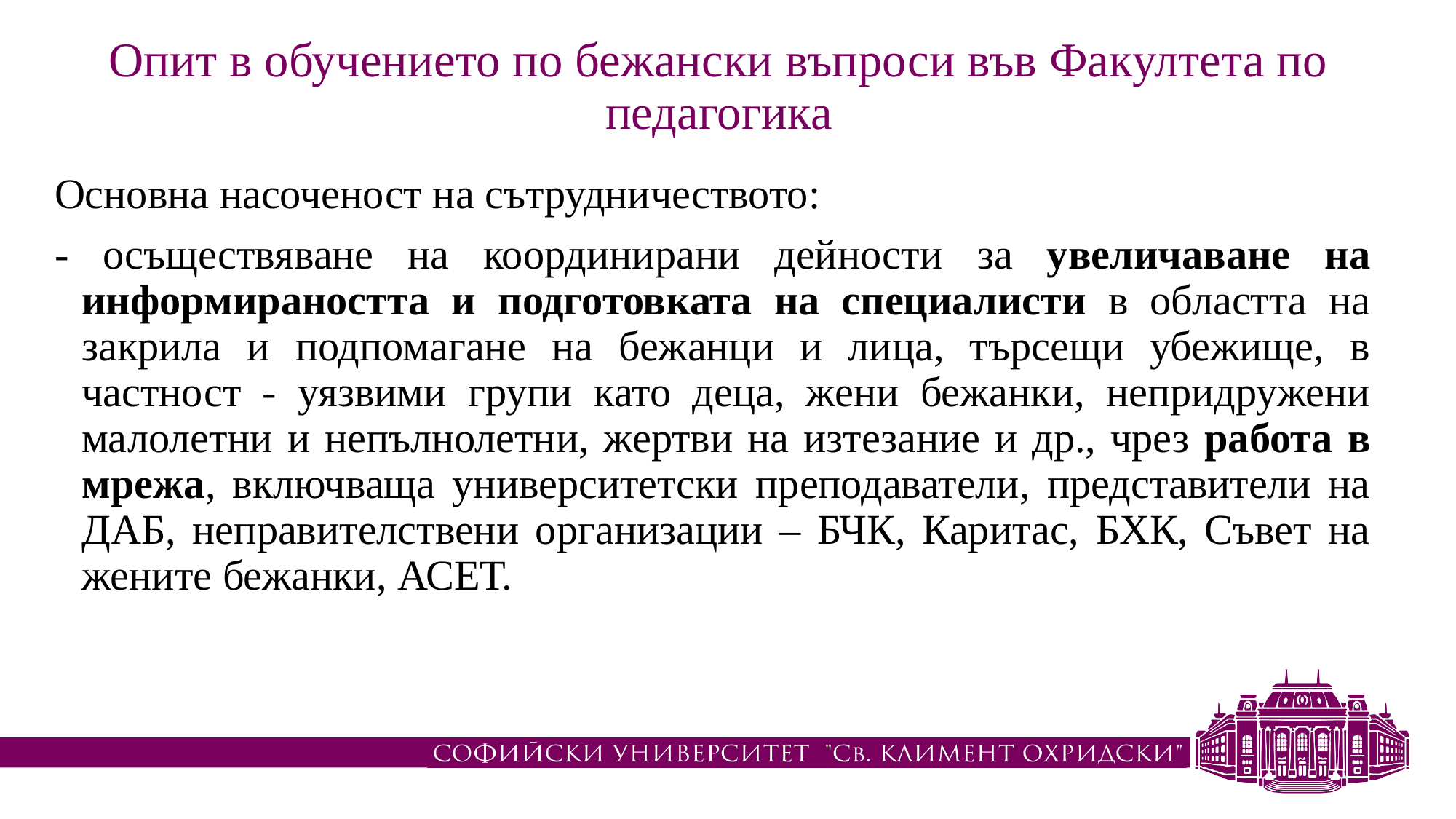

# Опит в обучението по бежански въпроси във Факултета по педагогика
Основна насоченост на сътрудничеството:
- осъществяване на координирани дейности за увеличаване на информираността и подготовката на специалисти в областта на закрила и подпомагане на бежанци и лица, търсещи убежище, в частност - уязвими групи като деца, жени бежанки, непридружени малолетни и непълнолетни, жертви на изтезание и др., чрез работа в мрежа, включваща университетски преподаватели, представители на ДАБ, неправителствени организации – БЧК, Каритас, БХК, Съвет на жените бежанки, АСЕТ.